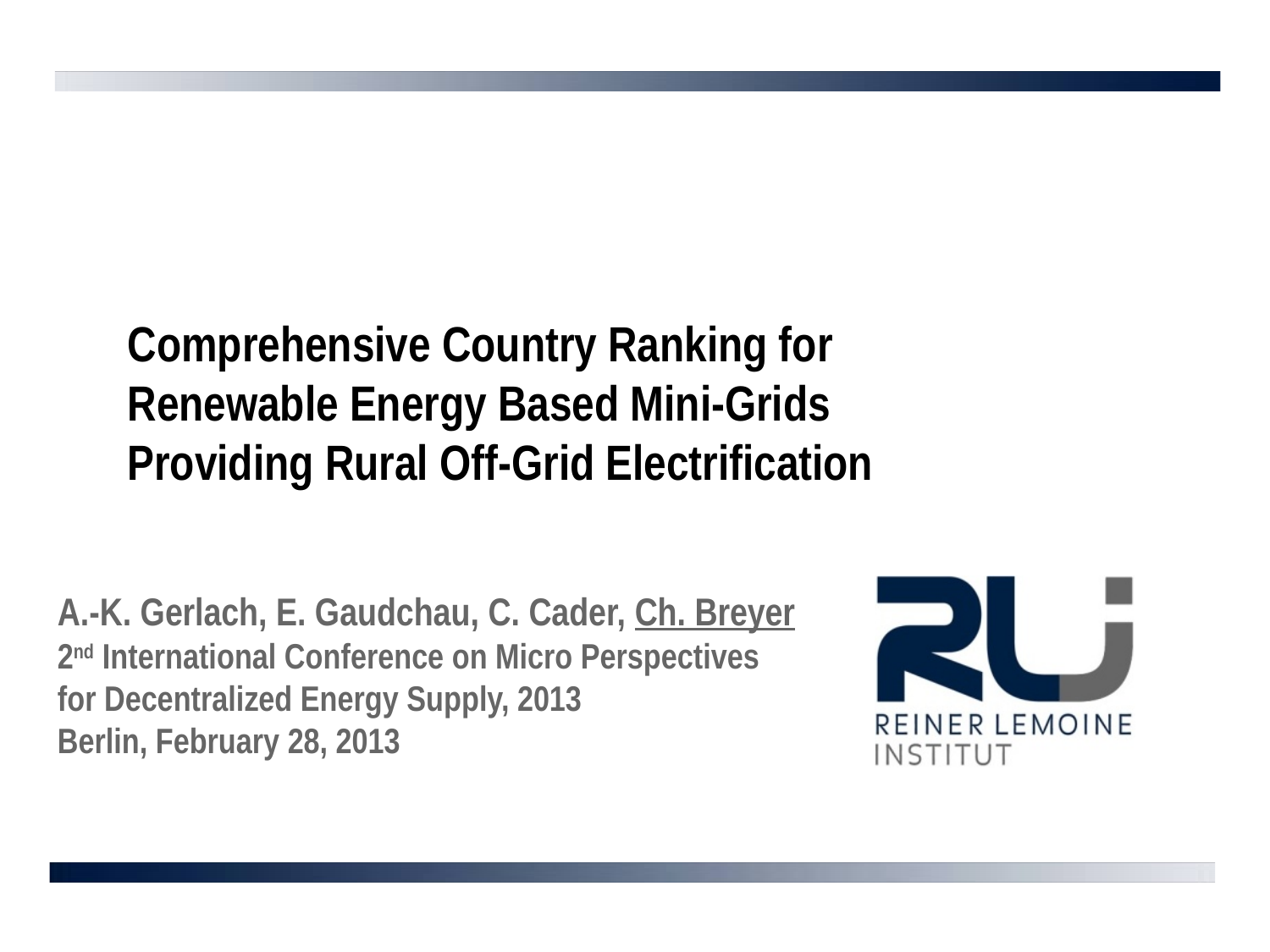

# Comprehensive Country Ranking for Renewable Energy Based Mini-Grids Providing Rural Off-Grid Electrification
A.-K. Gerlach, E. Gaudchau, C. Cader, Ch. Breyer
2nd International Conference on Micro Perspectives
for Decentralized Energy Supply, 2013
Berlin, February 28, 2013